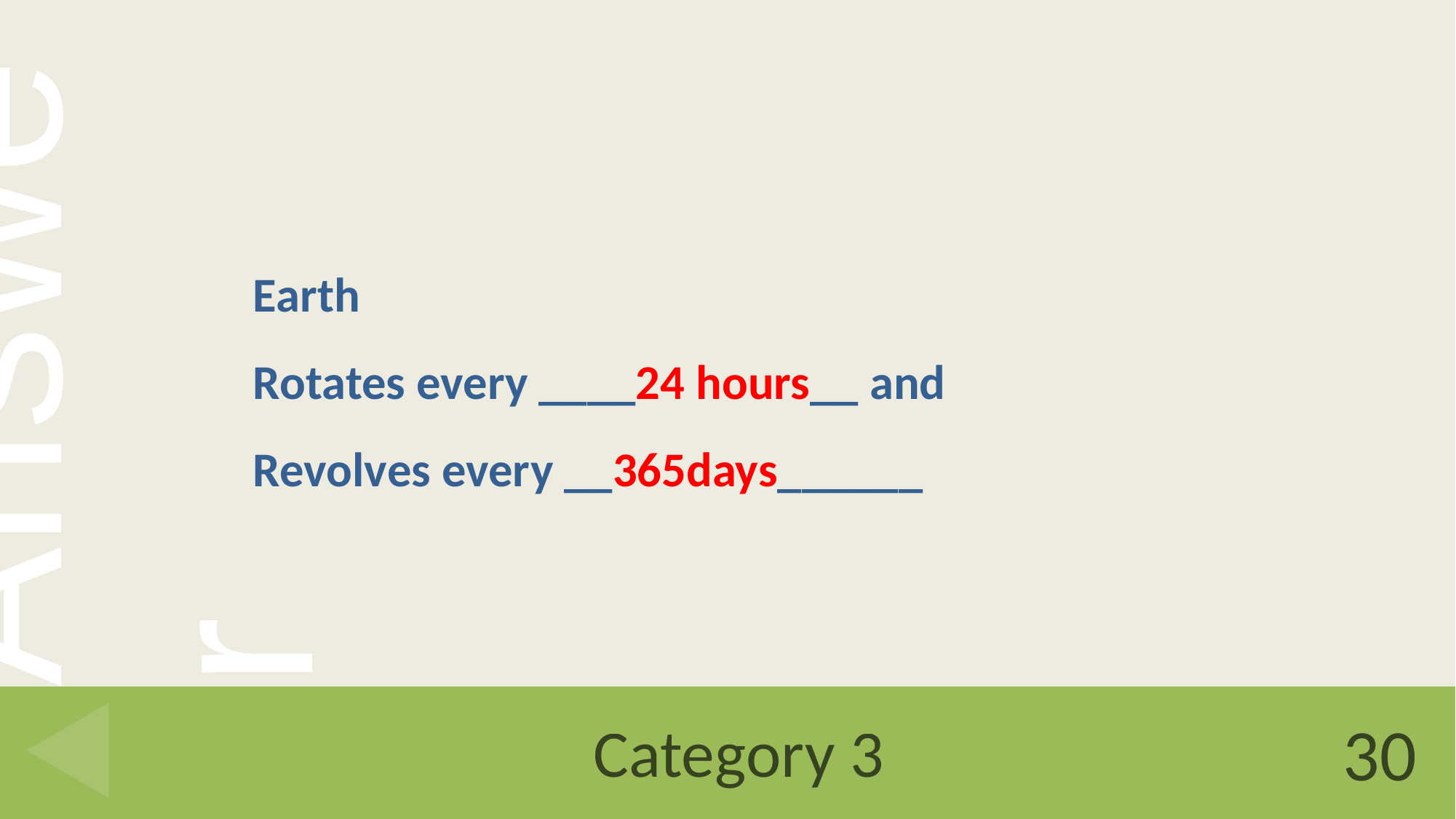

Earth
Rotates every ____24 hours__ and
Revolves every __365days______
# Category 3
30